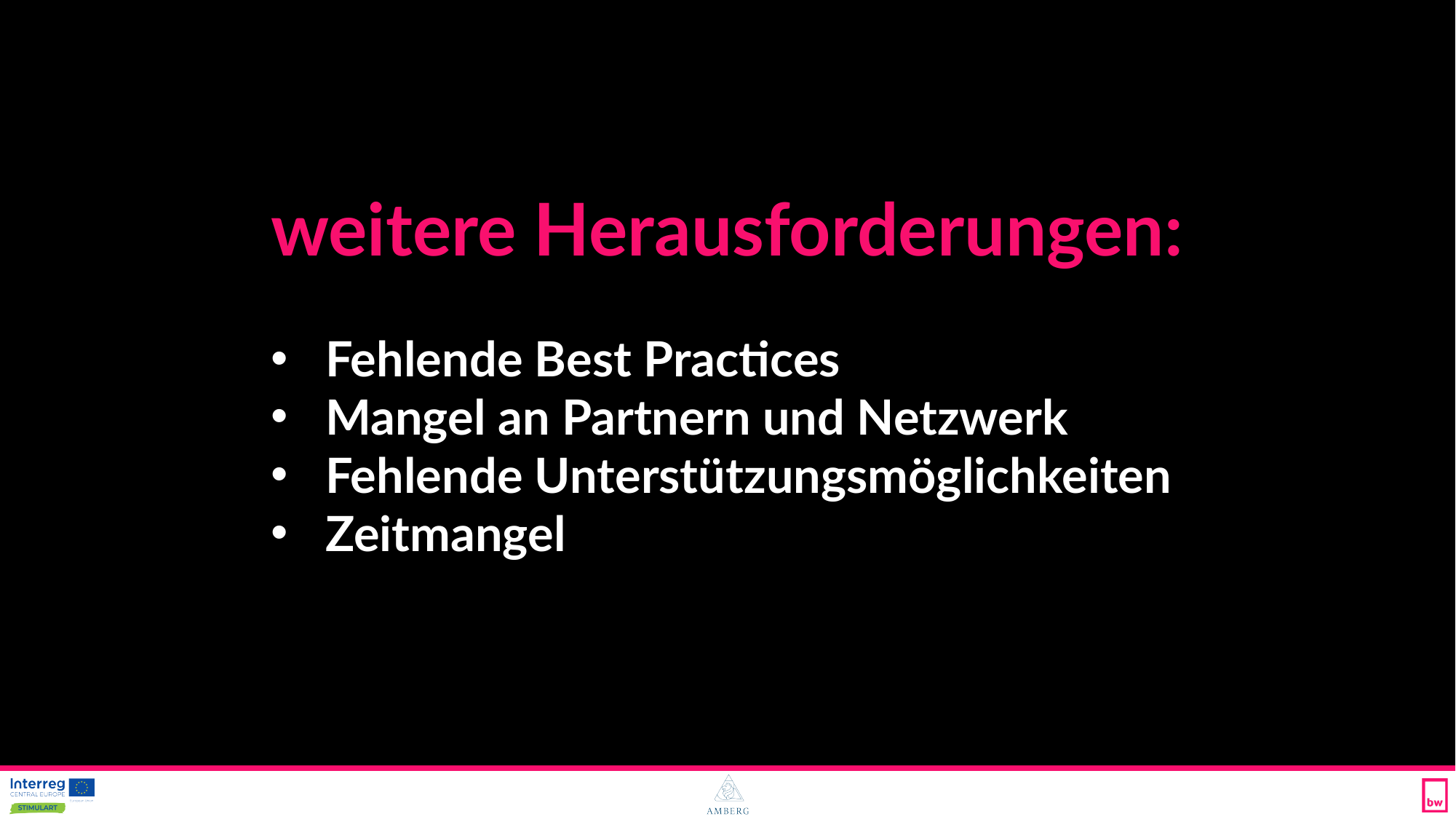

weitere Herausforderungen:

Fehlende Best Practices
Mangel an Partnern und Netzwerk
Fehlende Unterstützungsmöglichkeiten
Zeitmangel